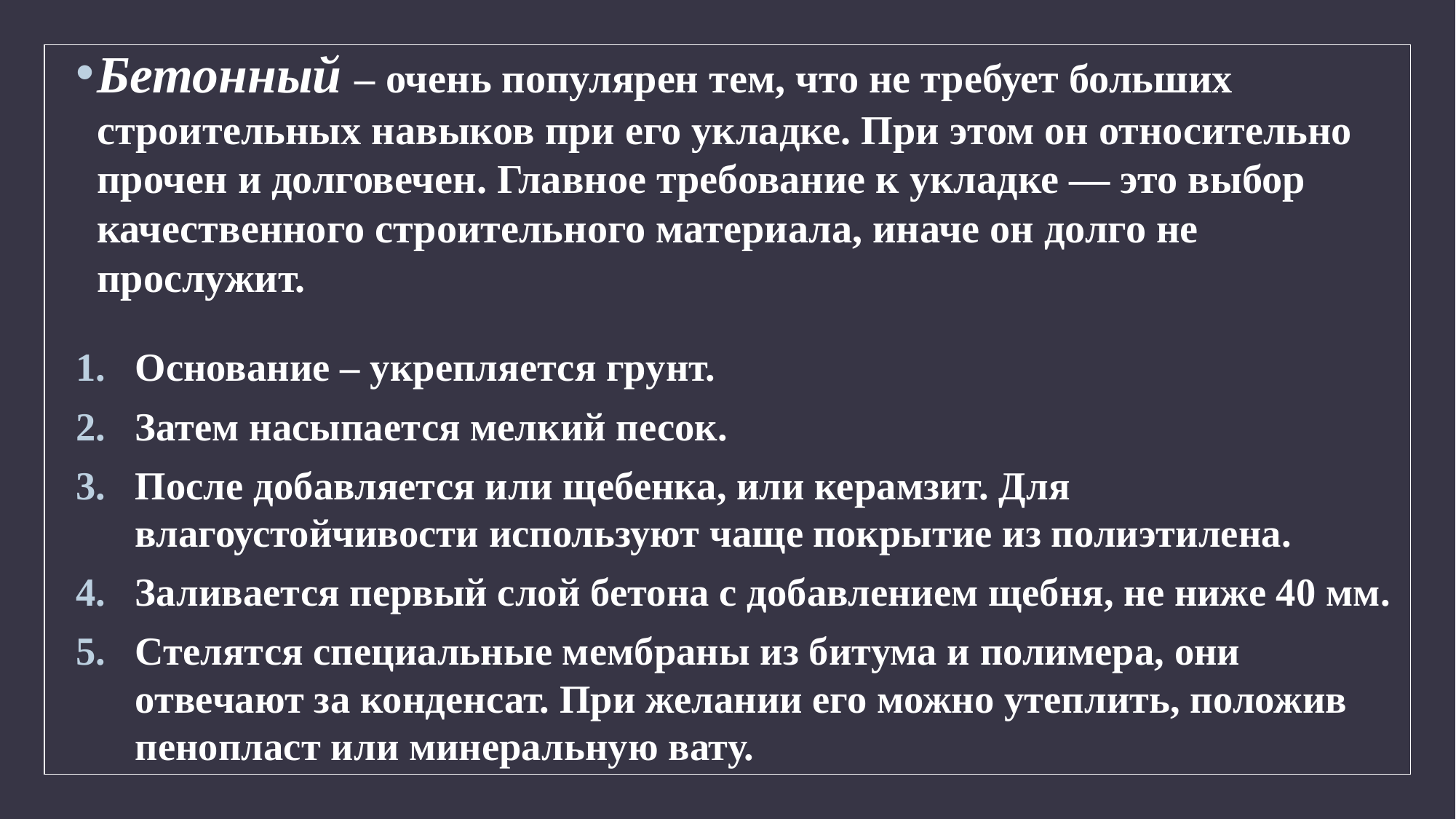

Бетонный – очень популярен тем, что не требует больших строительных навыков при его укладке. При этом он относительно прочен и долговечен. Главное требование к укладке — это выбор качественного строительного материала, иначе он долго не прослужит.

Основание – укрепляется грунт.
Затем насыпается мелкий песок.
После добавляется или щебенка, или керамзит. Для влагоустойчивости используют чаще покрытие из полиэтилена.
Заливается первый слой бетона с добавлением щебня, не ниже 40 мм.
Стелятся специальные мембраны из битума и полимера, они отвечают за конденсат. При желании его можно утеплить, положив пенопласт или минеральную вату.